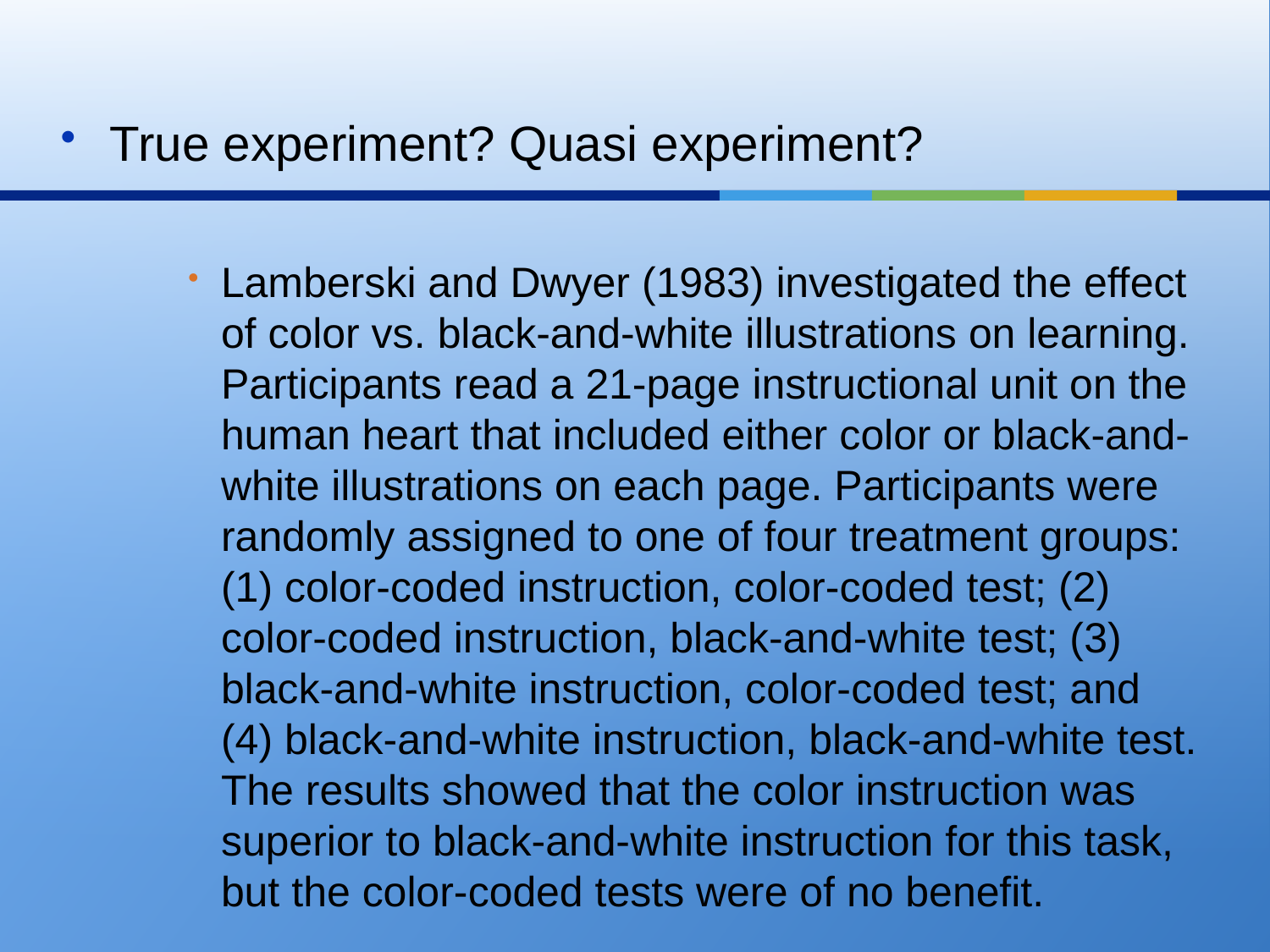

True experiment? Quasi experiment?

Lamberski and Dwyer (1983) investigated the effect of color vs. black-and-white illustrations on learning. Participants read a 21-page instructional unit on the human heart that included either color or black-and-white illustrations on each page. Participants were randomly assigned to one of four treatment groups: (1) color-coded instruction, color-coded test; (2) color-coded instruction, black-and-white test; (3) black-and-white instruction, color-coded test; and (4) black-and-white instruction, black-and-white test. The results showed that the color instruction was superior to black-and-white instruction for this task, but the color-coded tests were of no benefit.